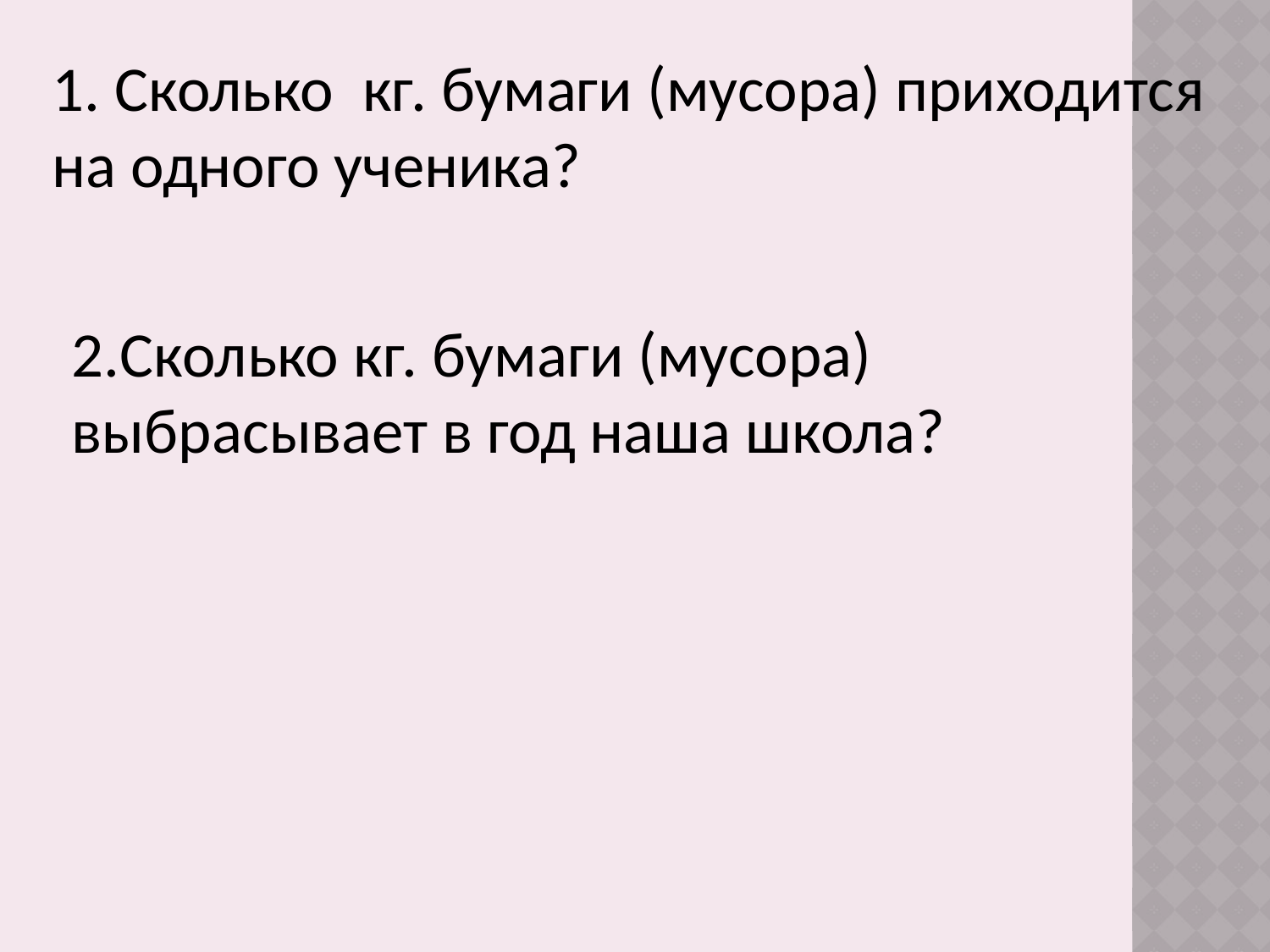

1. Сколько  кг. бумаги (мусора) приходится на одного ученика?
2.Сколько кг. бумаги (мусора) выбрасывает в год наша школа?